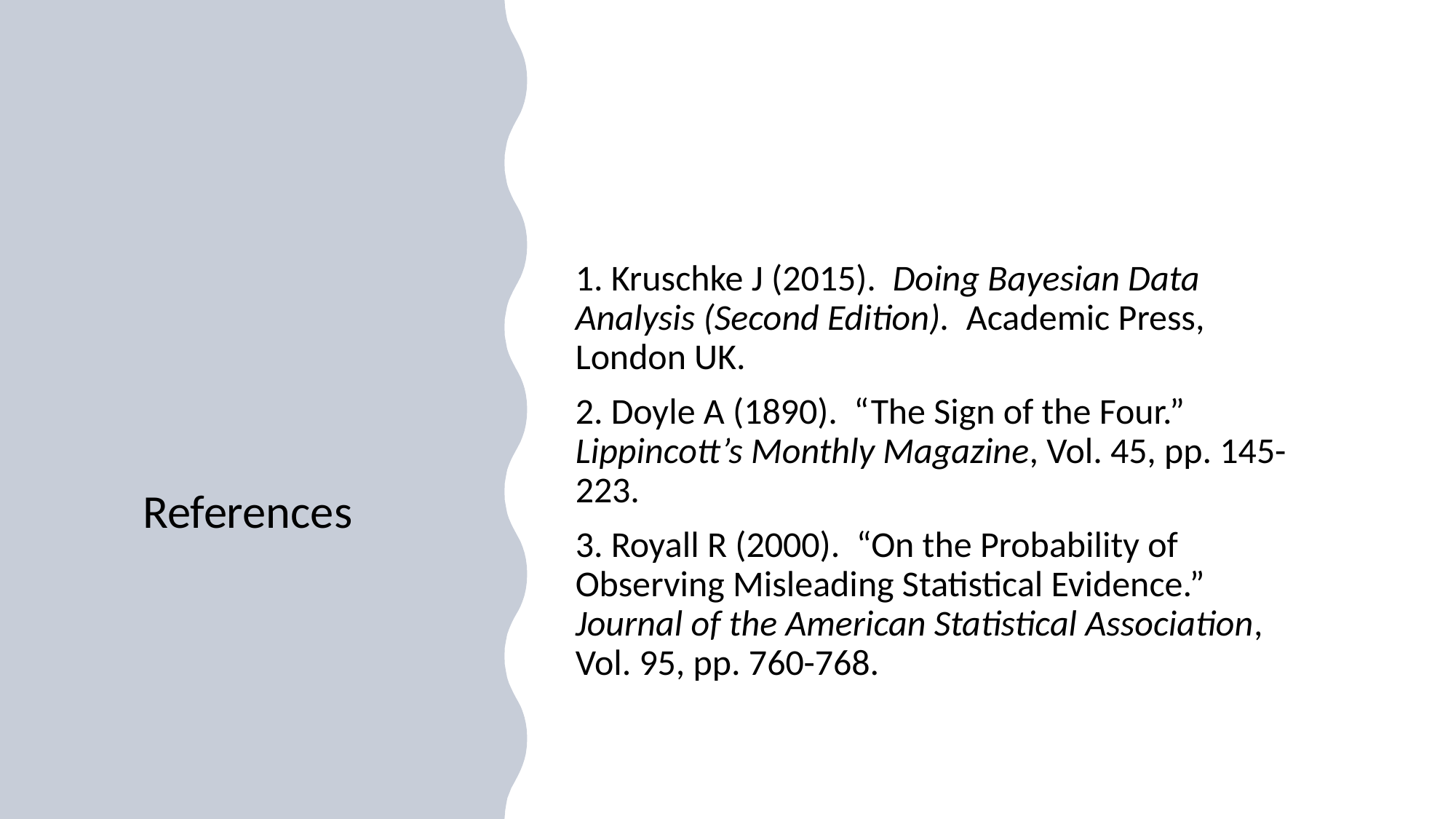

# References

1. Kruschke J (2015).  Doing Bayesian Data Analysis (Second Edition).  Academic Press, London UK.
2. Doyle A (1890).  “The Sign of the Four.”  Lippincott’s Monthly Magazine, Vol. 45, pp. 145-223.
3. Royall R (2000).  “On the Probability of Observing Misleading Statistical Evidence.”  Journal of the American Statistical Association, Vol. 95, pp. 760-768.